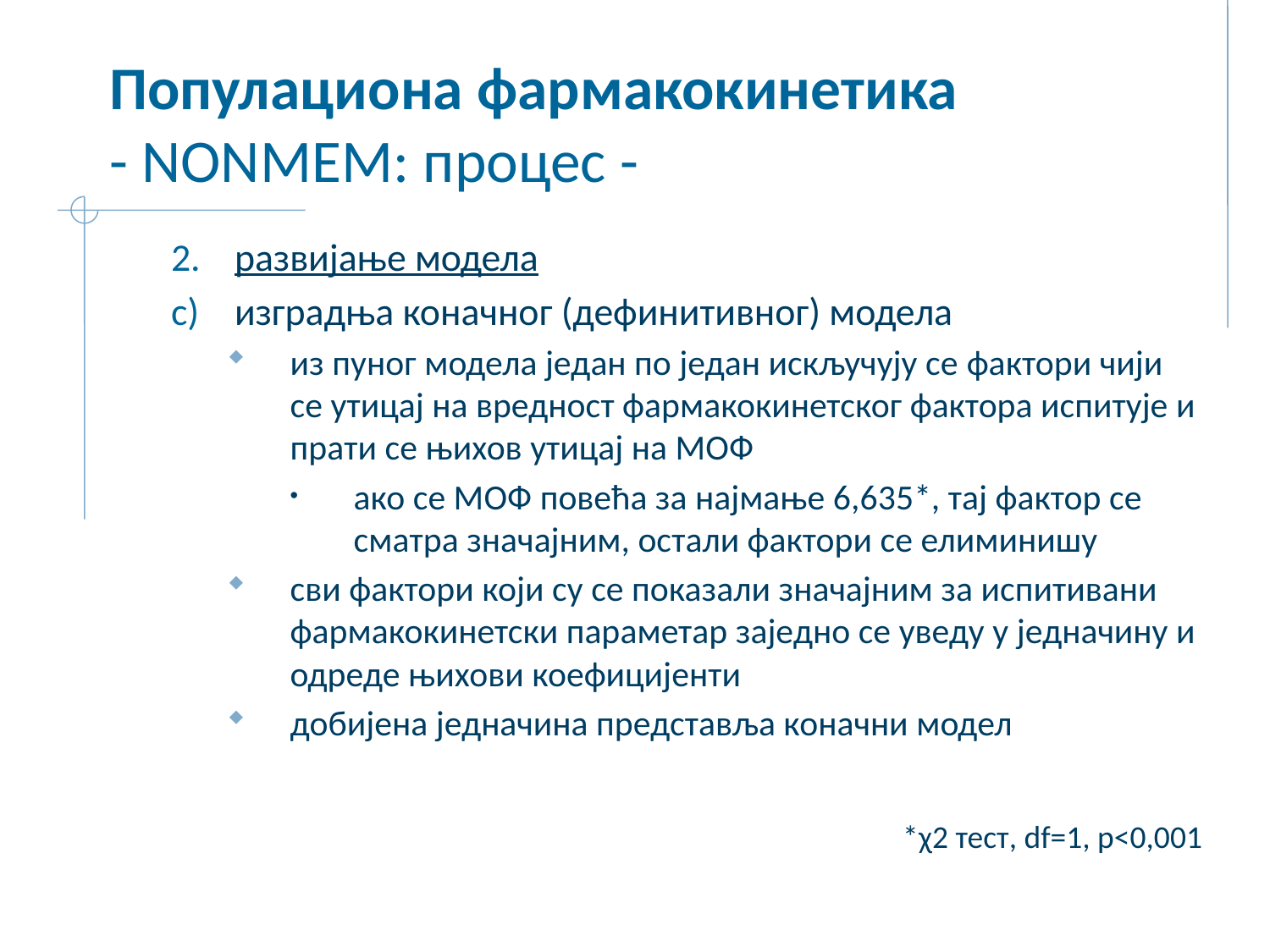

# Популациона фармакокинетика - NONMEM: процес -
развијање модела
изградња коначног (дефинитивног) модела
из пуног модела један по један искључују се фактори чији се утицај на вредност фармакокинетског фактора испитује и прати се њихов утицај на МОФ
ако се МОФ повећа за најмање 6,635*, тај фактор се сматра значајним, остали фактори се елиминишу
сви фактори који су се показали значајним за испитивани фармакокинетски параметар заједно се уведу у једначину и одреде њихови коефицијенти
добијена једначина представља коначни модел

*χ2 тест, df=1, p<0,001